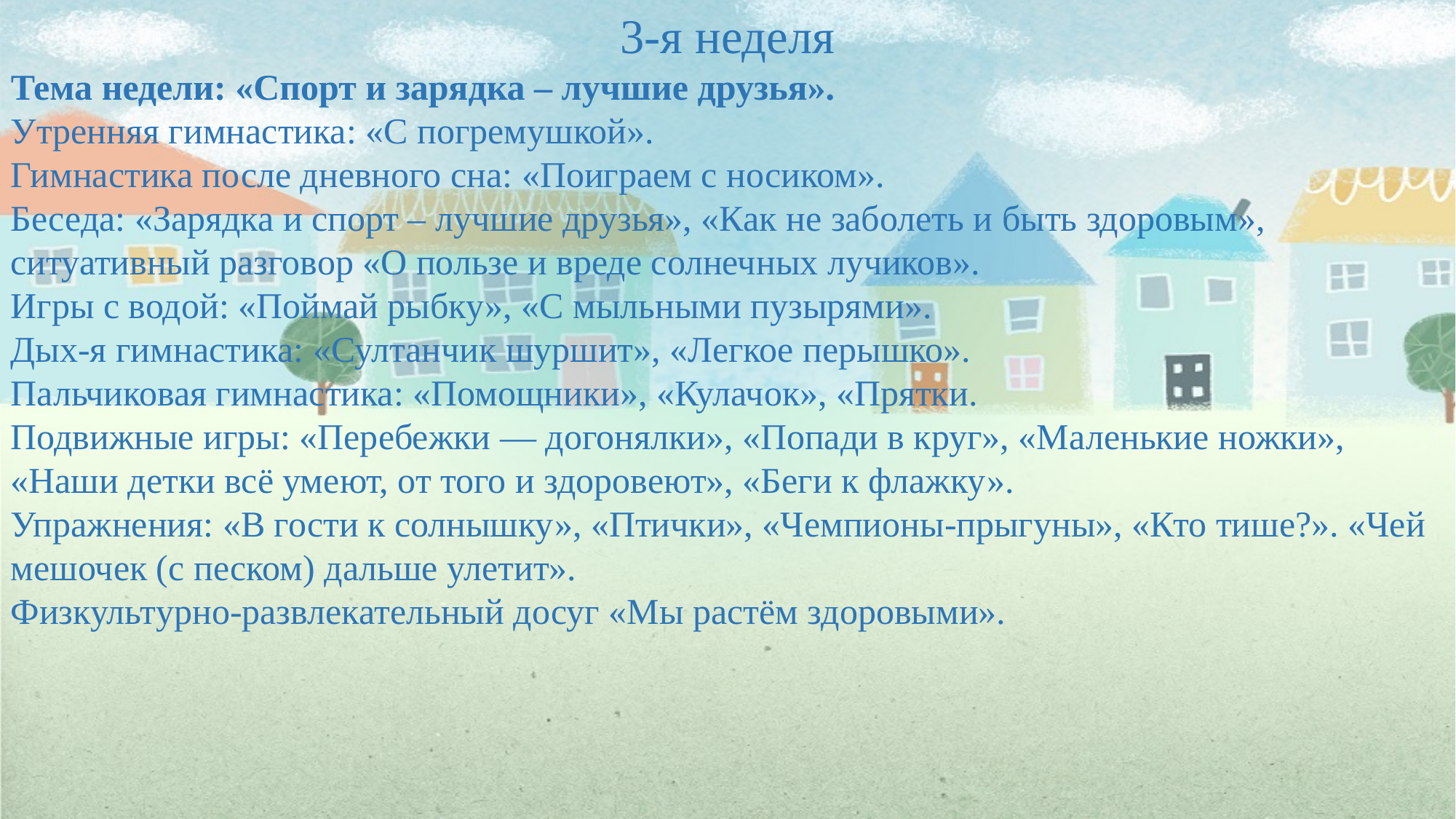

3-я неделя
Тема недели: «Спорт и зарядка – лучшие друзья».
Утренняя гимнастика: «С погремушкой».
Гимнастика после дневного сна: «Поиграем с носиком».
Беседа: «Зарядка и спорт – лучшие друзья», «Как не заболеть и быть здоровым», ситуативный разговор «О пользе и вреде солнечных лучиков».
Игры с водой: «Поймай рыбку», «С мыльными пузырями».
Дых-я гимнастика: «Султанчик шуршит», «Легкое перышко».
Пальчиковая гимнастика: «Помощники», «Кулачок», «Прятки.
Подвижные игры: «Перебежки — догонялки», «Попади в круг», «Маленькие ножки», «Наши детки всё умеют, от того и здоровеют», «Беги к флажку».
Упражнения: «В гости к солнышку», «Птички», «Чемпионы-прыгуны», «Кто тише?». «Чей мешочек (с песком) дальше улетит».
Физкультурно-развлекательный досуг «Мы растём здоровыми».